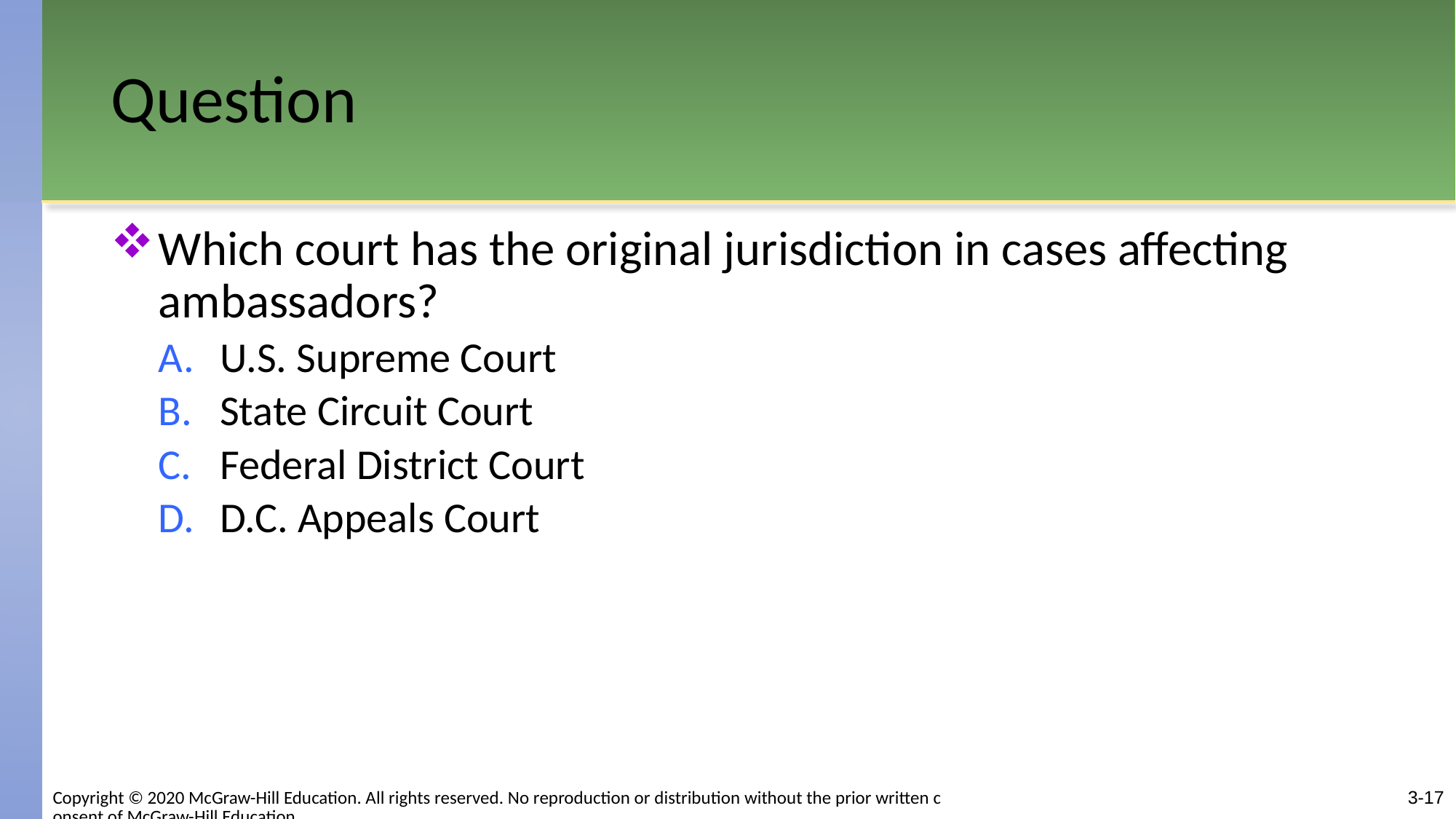

# Question
Which court has the original jurisdiction in cases affecting ambassadors?
U.S. Supreme Court
State Circuit Court
Federal District Court
D.C. Appeals Court
3-17
Copyright © 2020 McGraw-Hill Education. All rights reserved. No reproduction or distribution without the prior written consent of McGraw-Hill Education.